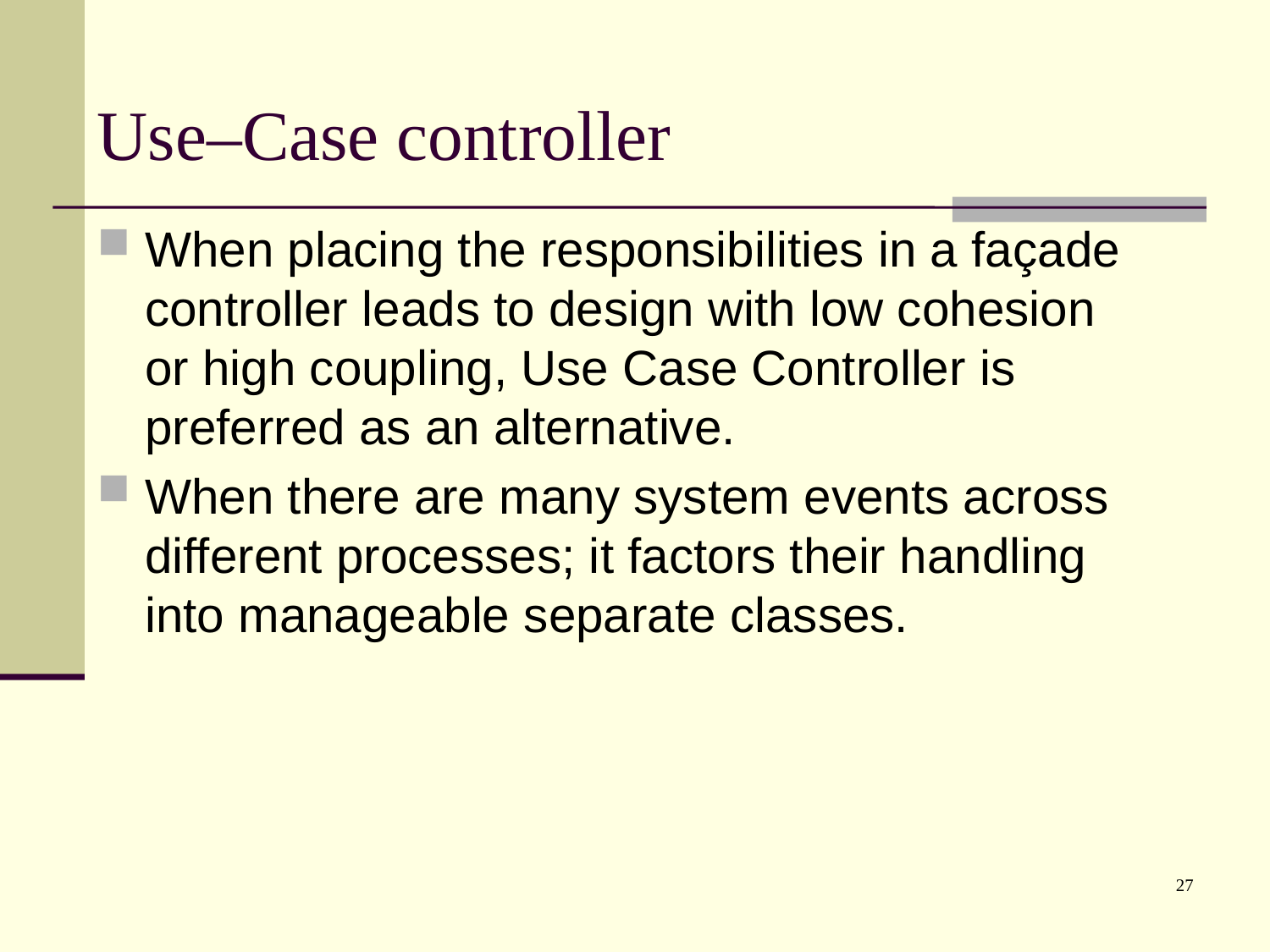

# Use–Case controller
When placing the responsibilities in a façade controller leads to design with low cohesion or high coupling, Use Case Controller is preferred as an alternative.
When there are many system events across different processes; it factors their handling into manageable separate classes.
27